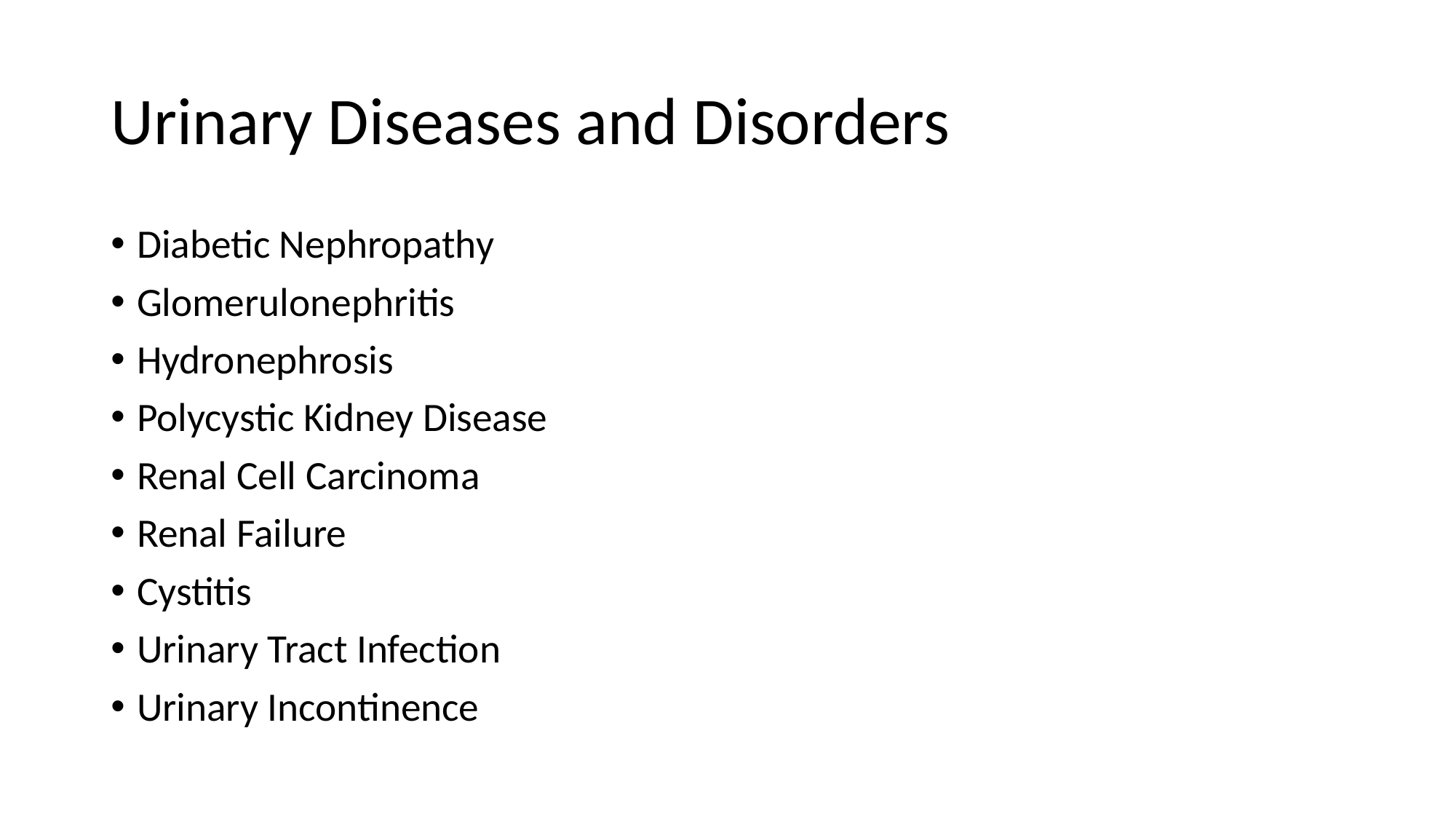

# Urinary Diseases and Disorders
Diabetic Nephropathy
Glomerulonephritis
Hydronephrosis
Polycystic Kidney Disease
Renal Cell Carcinoma
Renal Failure
Cystitis
Urinary Tract Infection
Urinary Incontinence